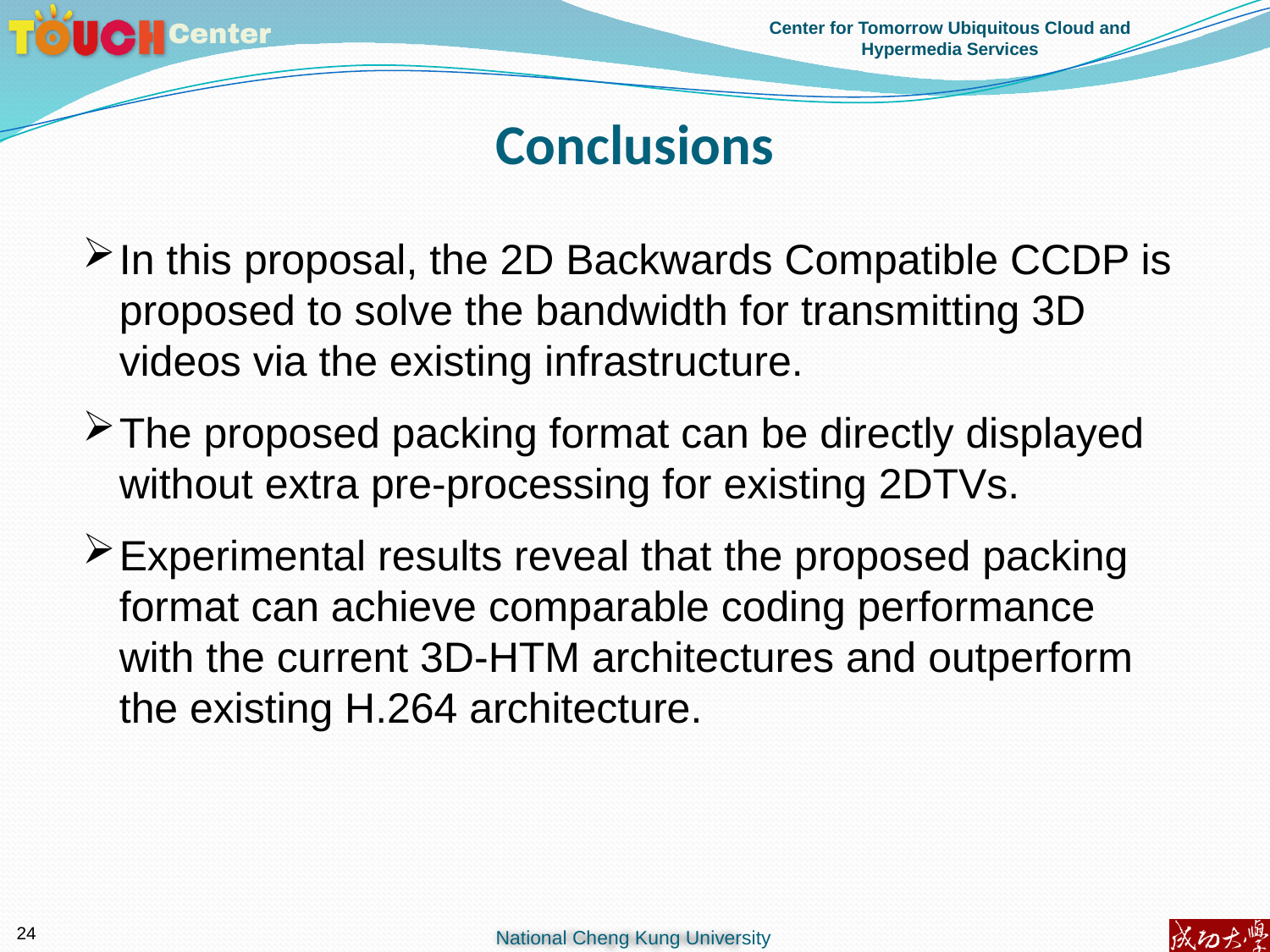

Conclusions
In this proposal, the 2D Backwards Compatible CCDP is proposed to solve the bandwidth for transmitting 3D videos via the existing infrastructure.
The proposed packing format can be directly displayed without extra pre-processing for existing 2DTVs.
Experimental results reveal that the proposed packing format can achieve comparable coding performance with the current 3D-HTM architectures and outperform the existing H.264 architecture.